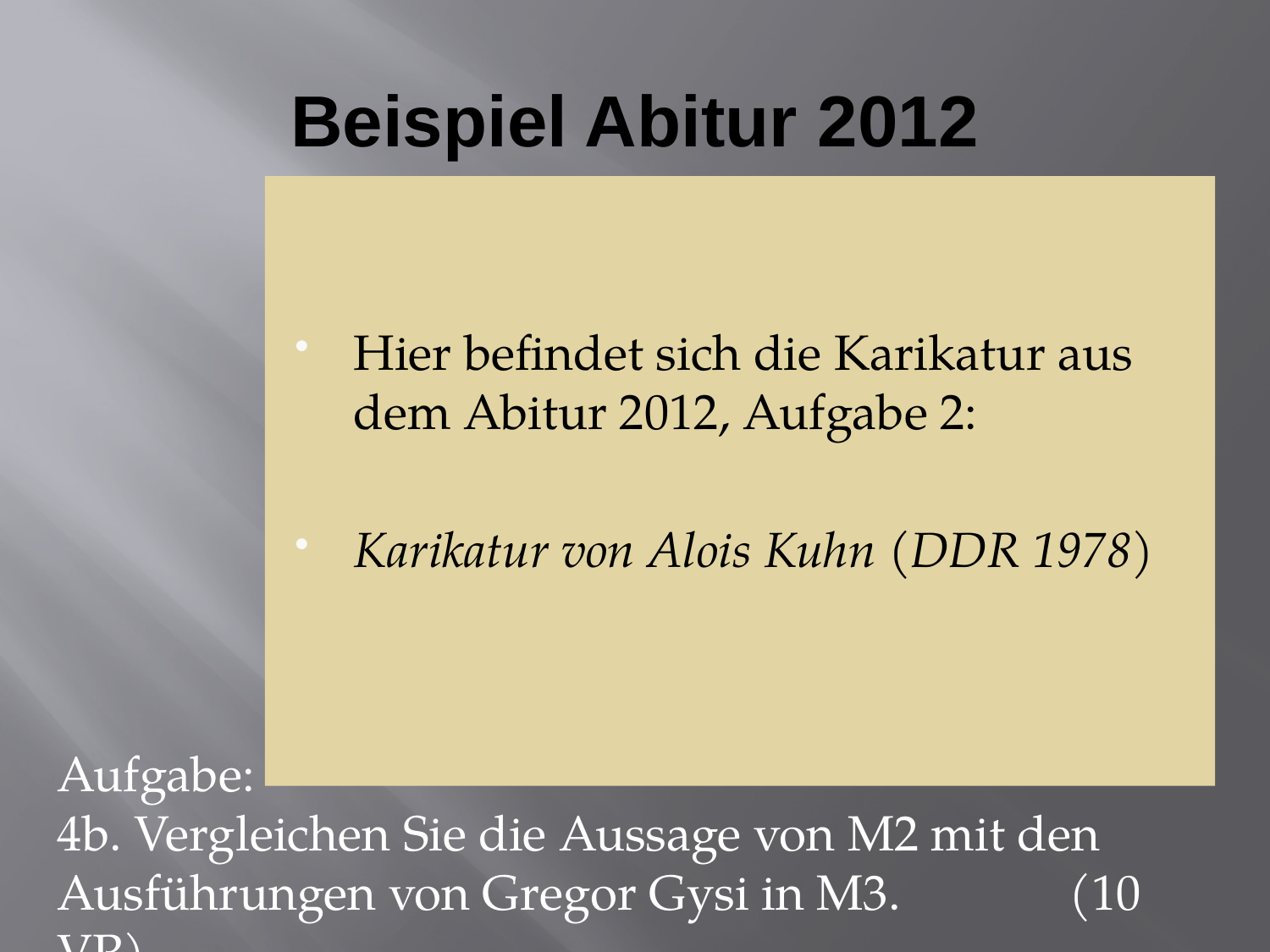

# Beispiel Abitur 2012

Hier befindet sich die Karikatur aus dem Abitur 2012, Aufgabe 2:

Karikatur von Alois Kuhn (DDR 1978)

Aufgabe:
4b. Vergleichen Sie die Aussage von M2 mit den Ausführungen von Gregor Gysi in M3.  	          (10 VP)